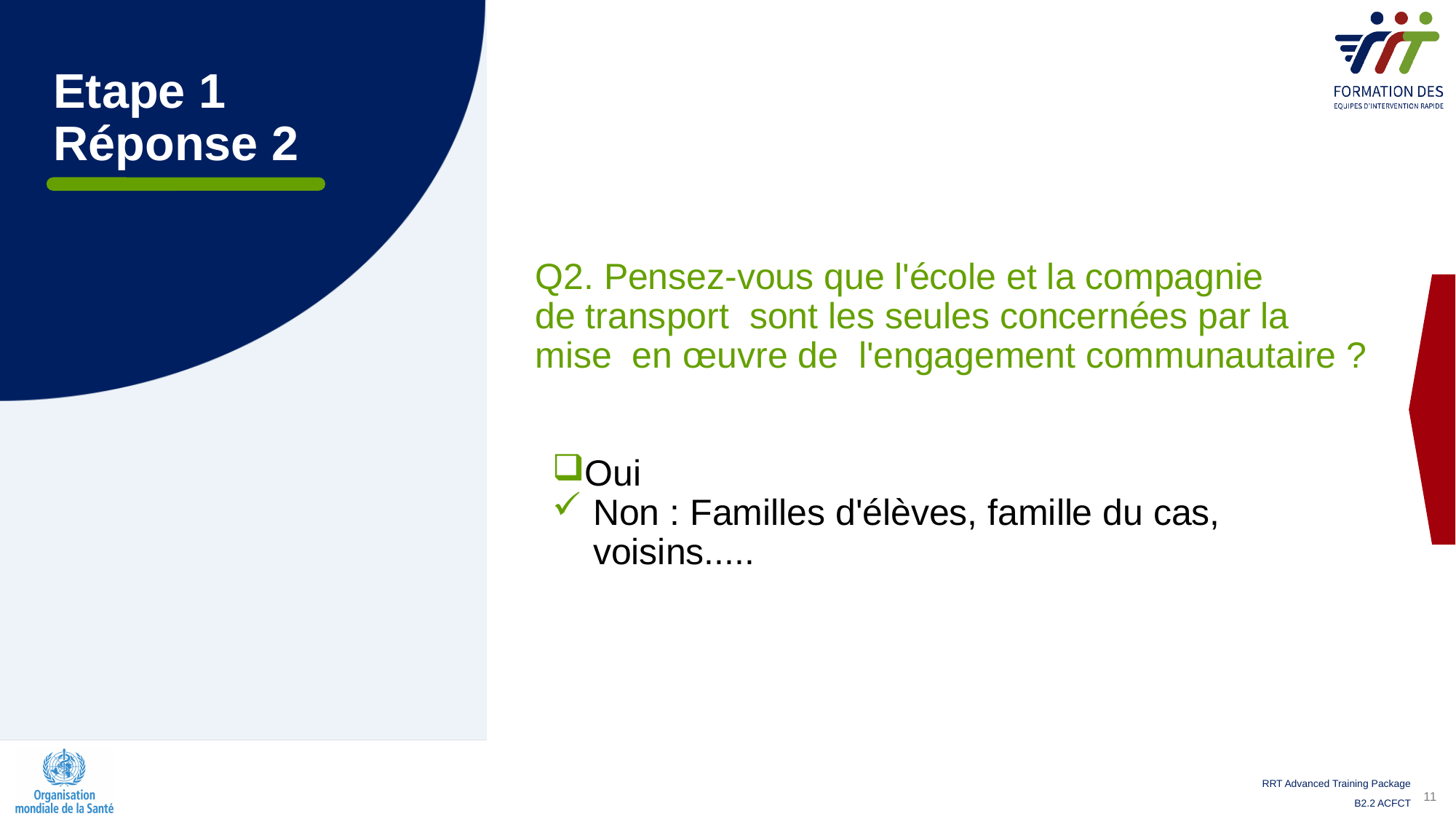

Etape 1
Réponse 2

Q2. Pensez-vous que l'école et la compagnie de transport  sont les seules concernées par la mise  en œuvre de  l'engagement communautaire ?

Oui
Non : Familles d'élèves, famille du cas, voisins.....